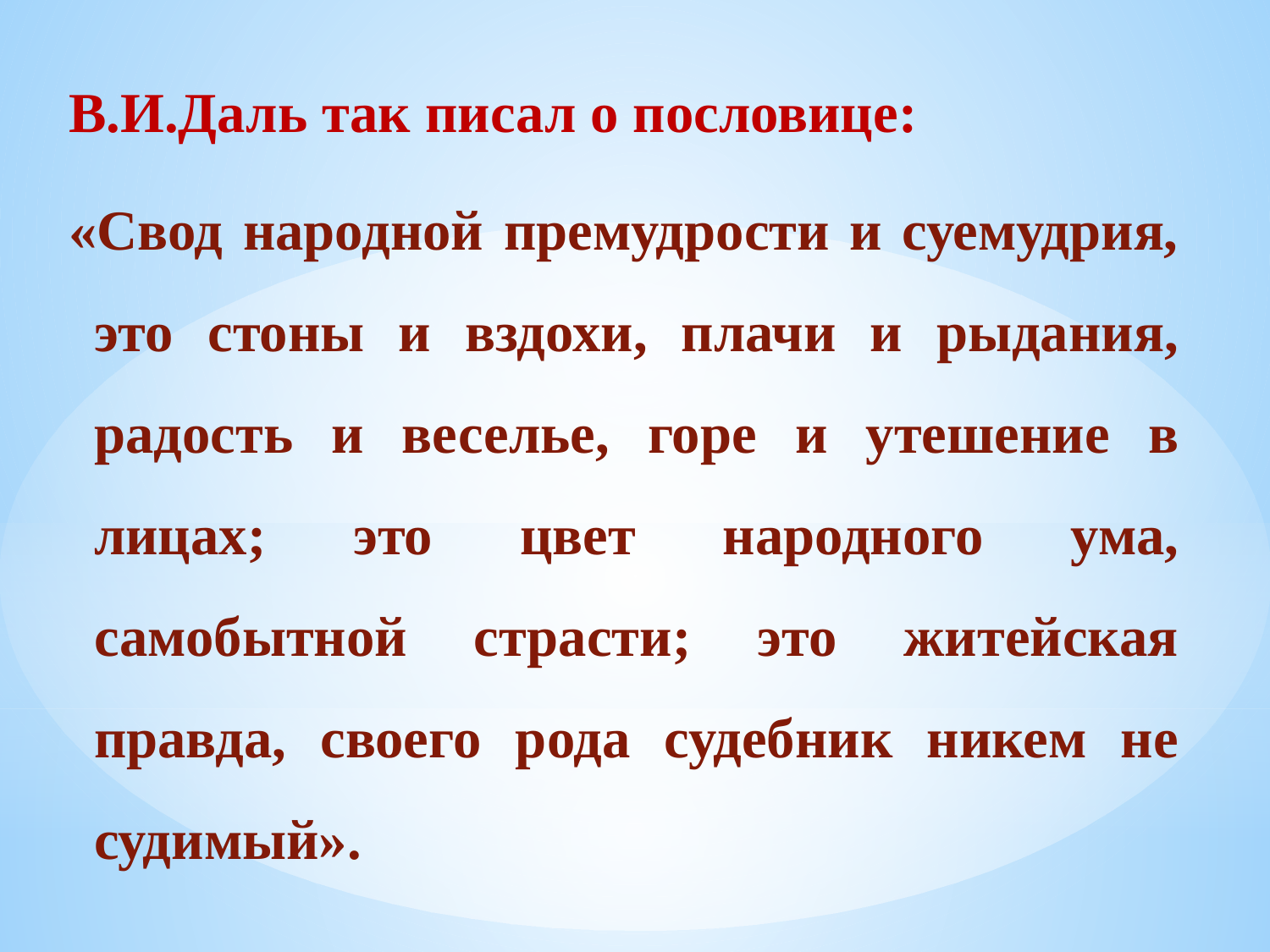

В.И.Даль так писал о пословице:
«Свод народной премудрости и суемудрия, это стоны и вздохи, плачи и рыдания, радость и веселье, горе и утешение в лицах; это цвет народного ума, самобытной страсти; это житейская правда, своего рода судебник никем не судимый».